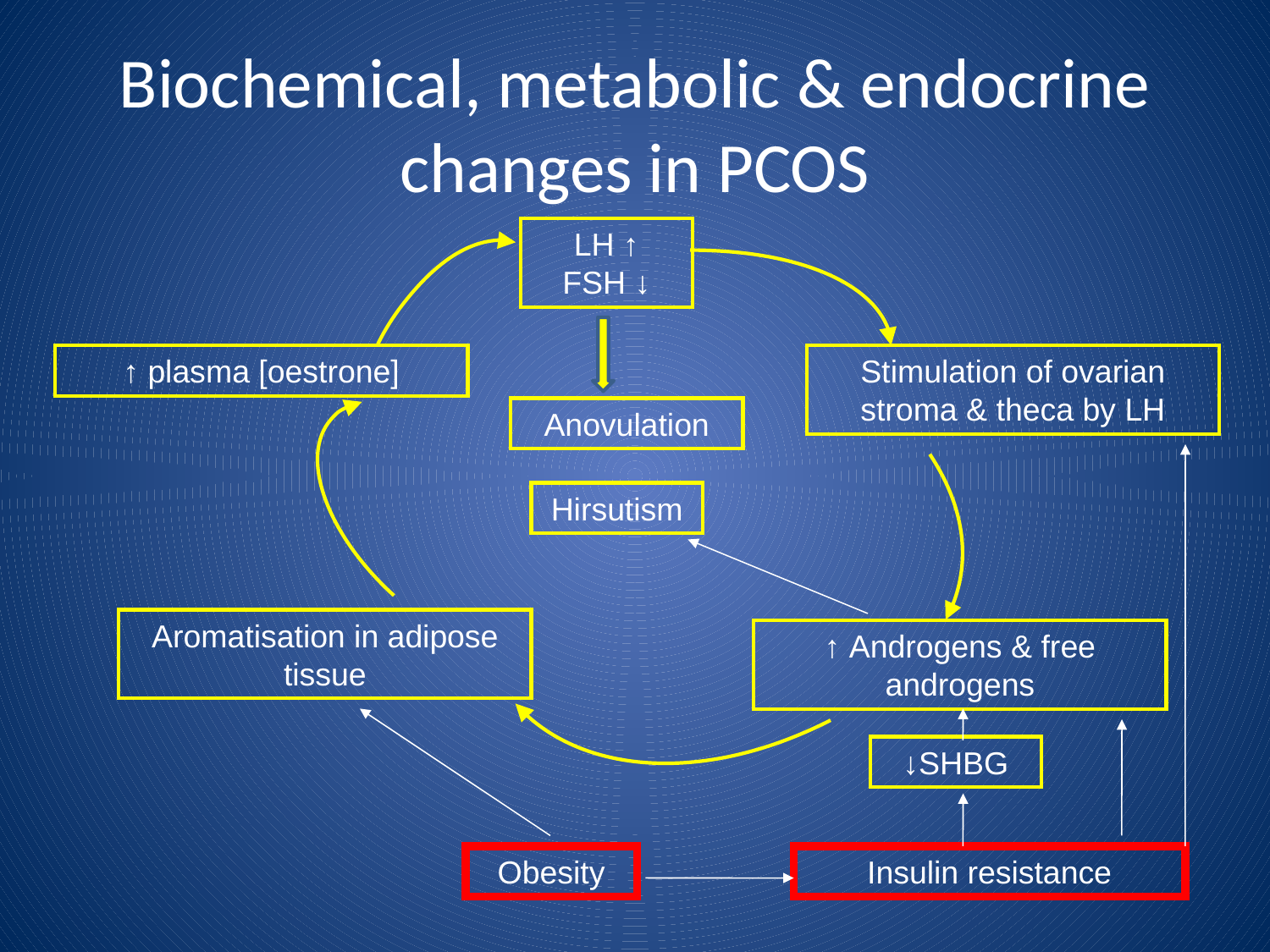

# Biochemical, metabolic & endocrine changes in PCOS
LH ↑
FSH ↓

↑ plasma [oestrone]
Stimulation of ovarian stroma & theca by LH
Anovulation

Hirsutism

Aromatisation in adipose tissue
↑ Androgens & free androgens

↓SHBG

Obesity
Insulin resistance